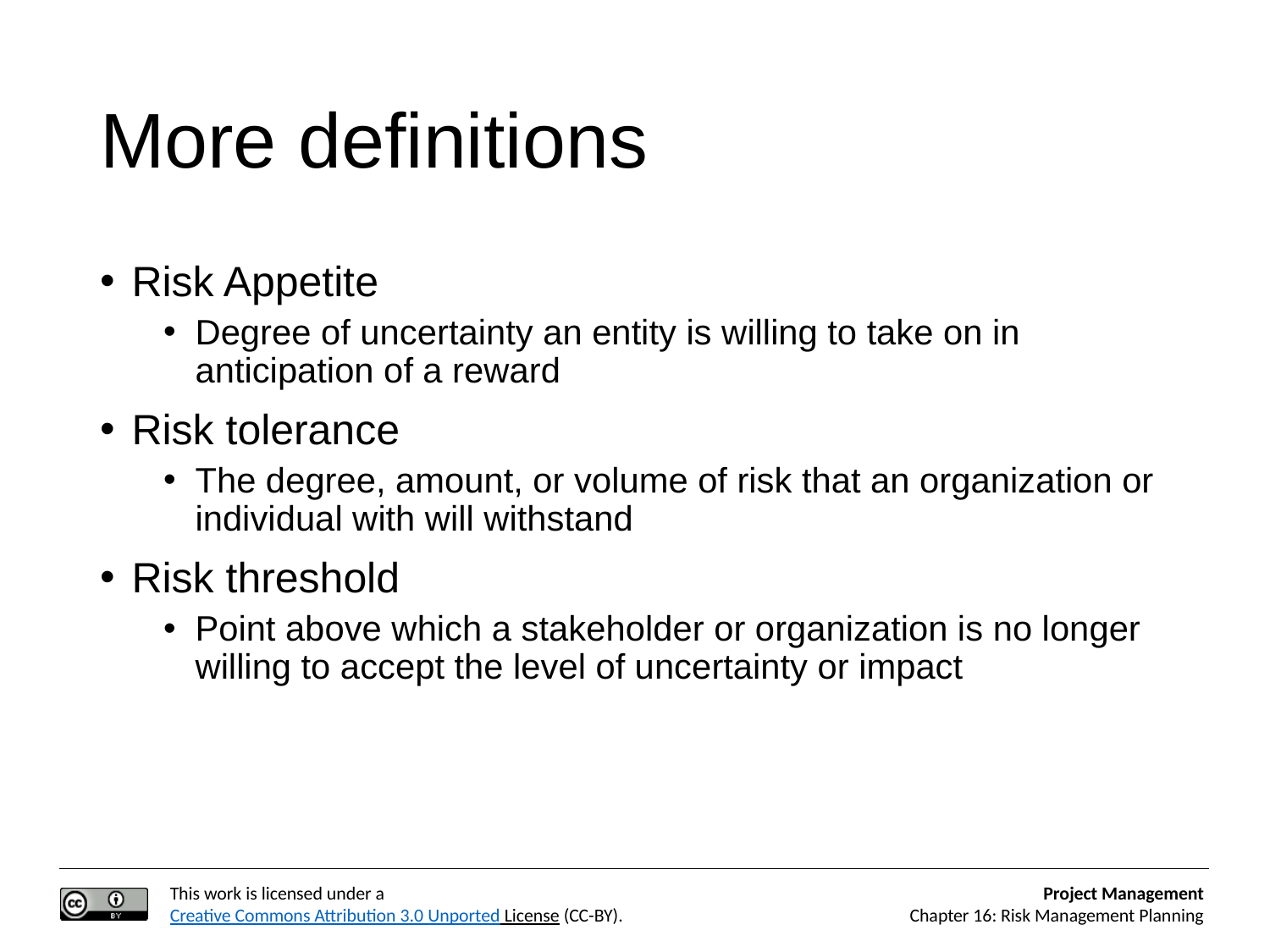

# More definitions
Risk Appetite
Degree of uncertainty an entity is willing to take on in anticipation of a reward
Risk tolerance
The degree, amount, or volume of risk that an organization or individual with will withstand
Risk threshold
Point above which a stakeholder or organization is no longer willing to accept the level of uncertainty or impact